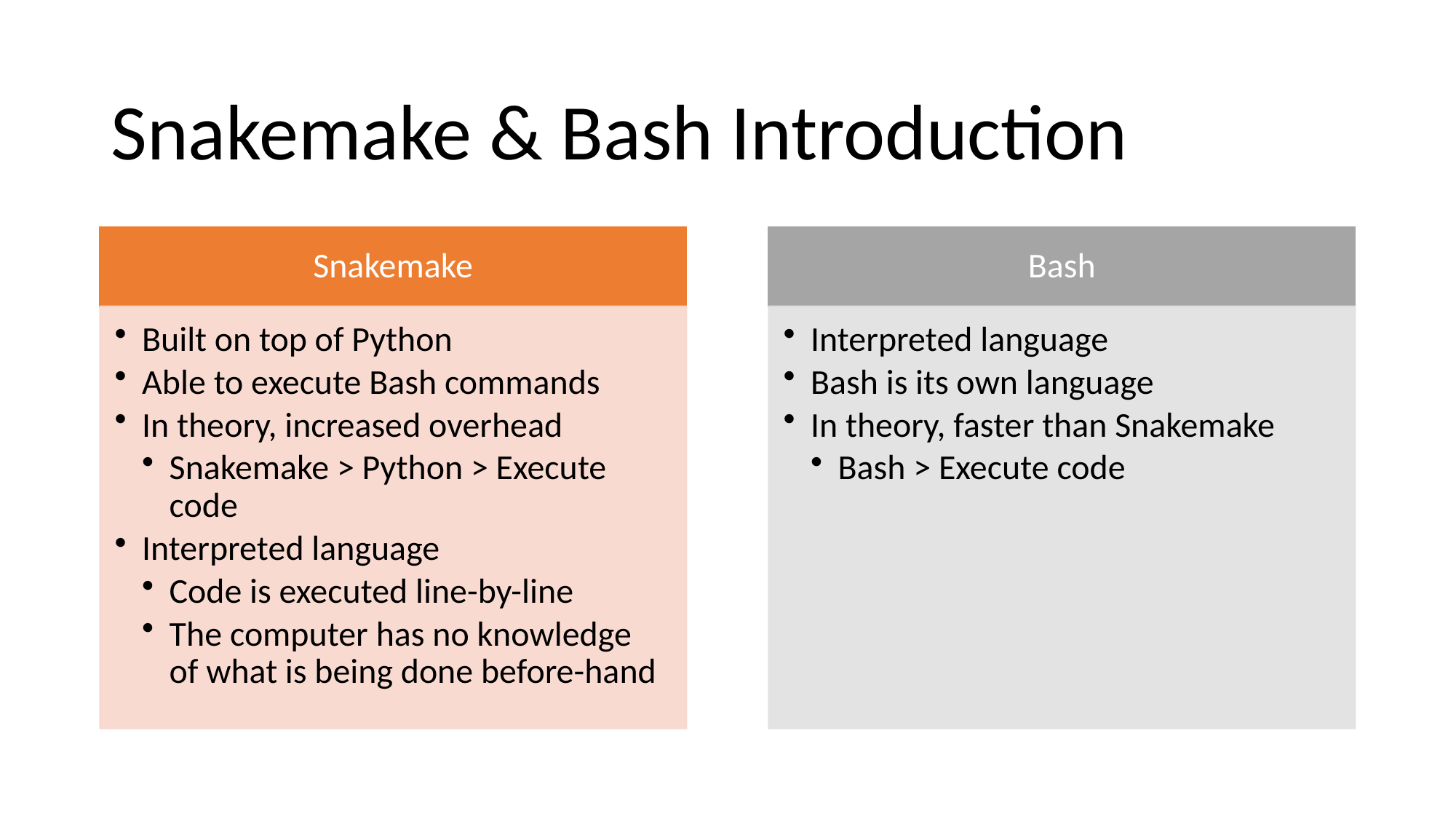

# Snakemake & Bash Introduction
Snakemake
Built on top of Python
Able to execute Bash commands
In theory, increased overhead
Snakemake > Python > Execute code
Interpreted language
Code is executed line-by-line
The computer has no knowledge of what is being done before-hand
Bash
Interpreted language
Bash is its own language
In theory, faster than Snakemake
Bash > Execute code